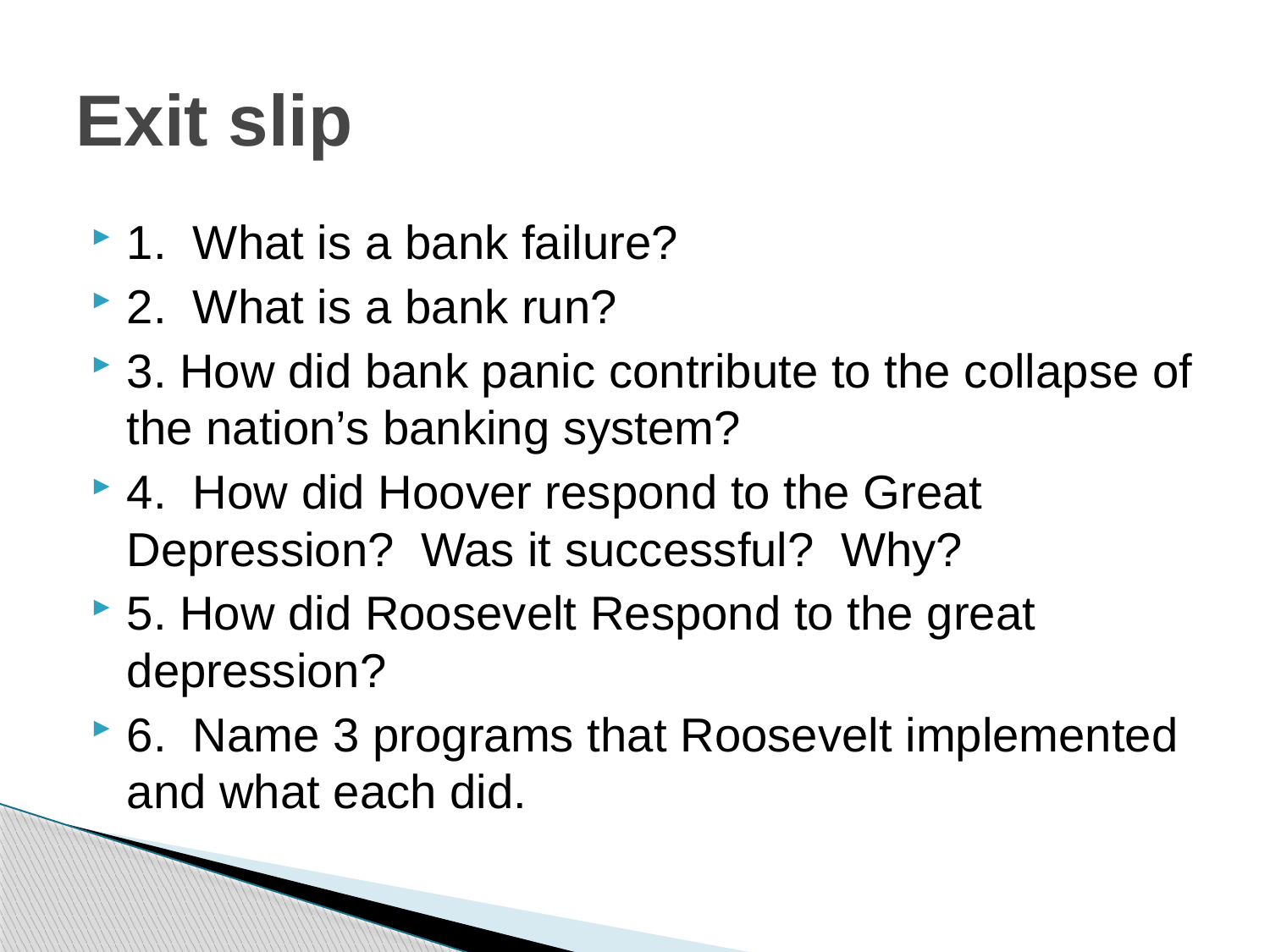

# Exit slip
1.  What is a bank failure?
2.  What is a bank run?
3. How did bank panic contribute to the collapse of the nation’s banking system?
4.  How did Hoover respond to the Great Depression?  Was it successful?  Why?
5. How did Roosevelt Respond to the great depression?
6.  Name 3 programs that Roosevelt implemented and what each did.